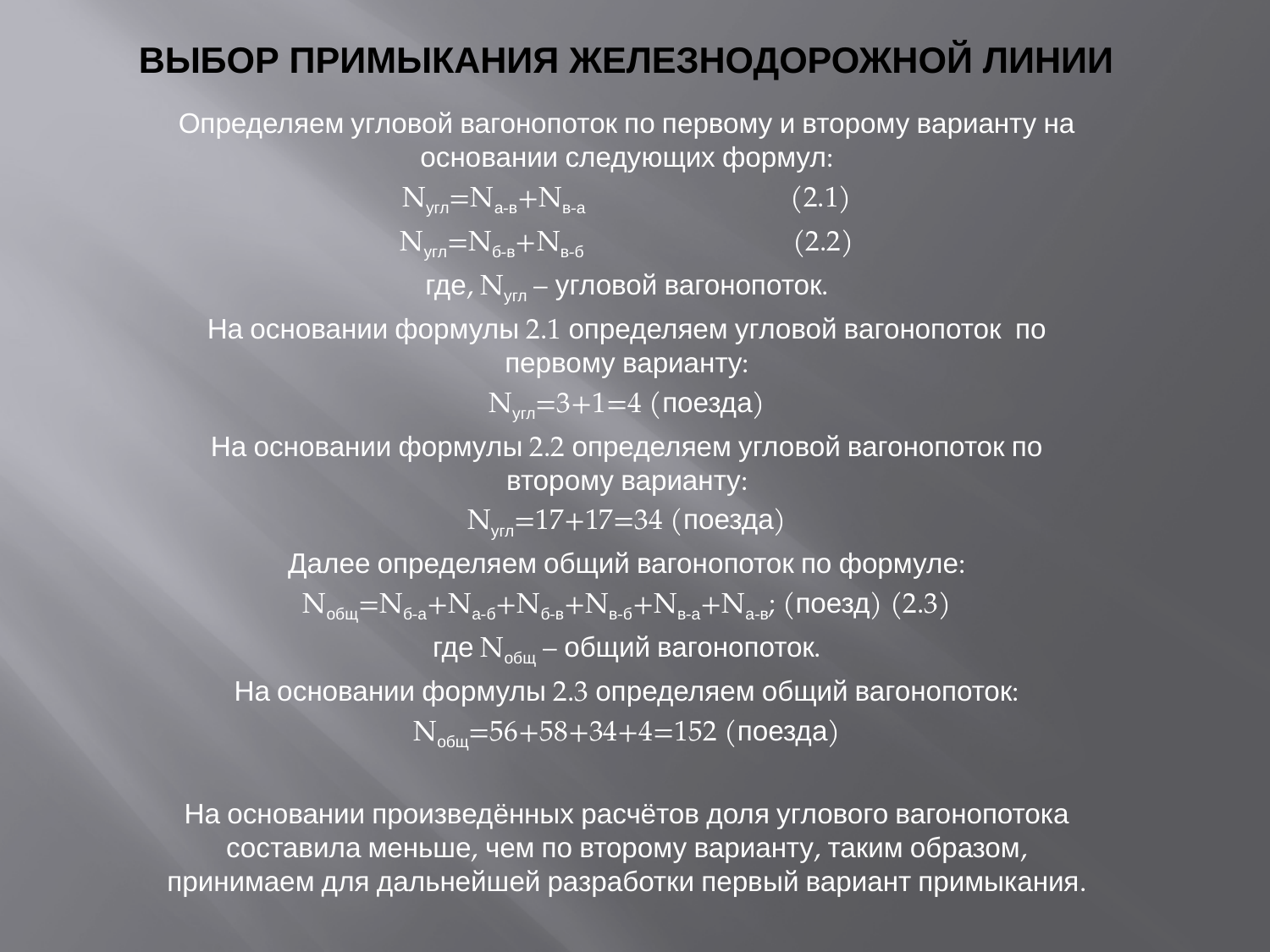

# Выбор примыкания железнодорожной линии
Определяем угловой вагонопоток по первому и второму варианту на основании следующих формул:
Nугл=Nа-в+Nв-а                                                   (2.1)
Nугл=Nб-в+Nв-б                                                    (2.2)
где, Nугл – угловой вагонопоток.
На основании формулы 2.1 определяем угловой вагонопоток  по первому варианту:
Nугл=3+1=4 (поезда)
На основании формулы 2.2 определяем угловой вагонопоток по второму варианту:
Nугл=17+17=34 (поезда)
Далее определяем общий вагонопоток по формуле:
Nобщ=Nб-а+Nа-б+Nб-в+Nв-б+Nв-а+Nа-в; (поезд) (2.3)
где Nобщ – общий вагонопоток.
На основании формулы 2.3 определяем общий вагонопоток:
Nобщ=56+58+34+4=152 (поезда)

На основании произведённых расчётов доля углового вагонопотока составила меньше, чем по второму варианту, таким образом, принимаем для дальнейшей разработки первый вариант примыкания.